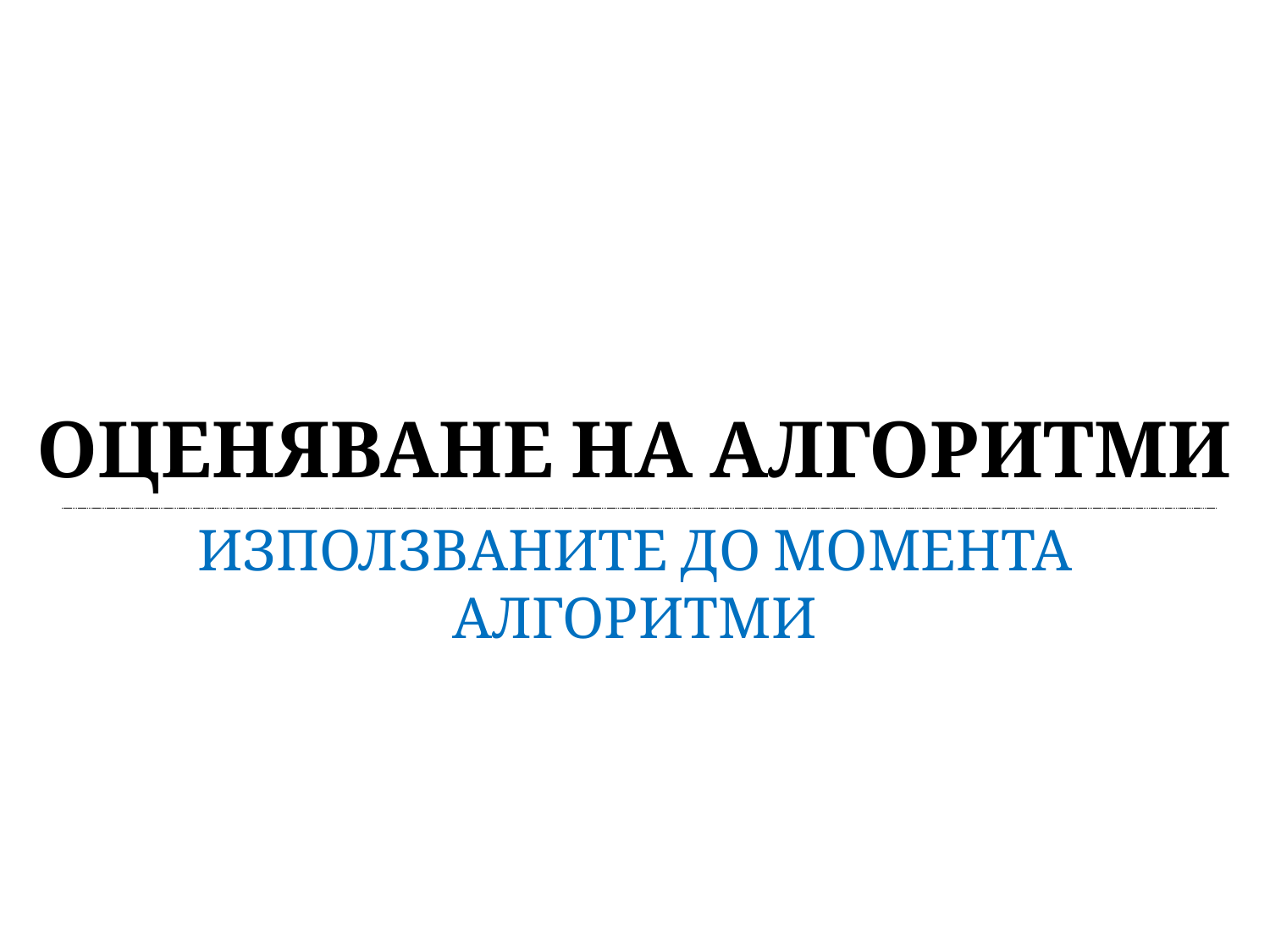

# Оценяване на алгоритми
Използваните до момента алгоритми